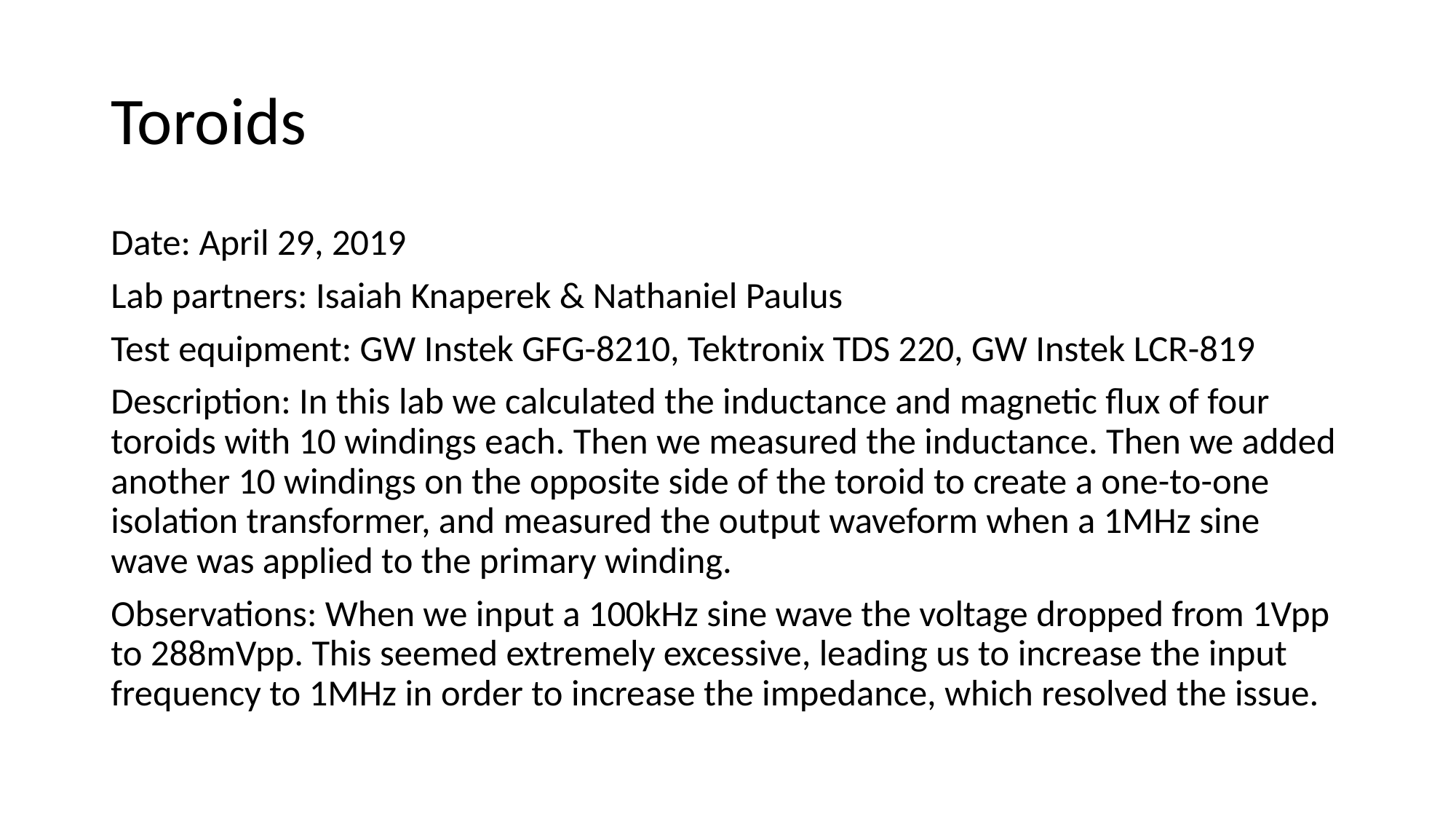

# Toroids
Date: April 29, 2019
Lab partners: Isaiah Knaperek & Nathaniel Paulus
Test equipment: GW Instek GFG-8210, Tektronix TDS 220, GW Instek LCR-819
Description: In this lab we calculated the inductance and magnetic flux of four toroids with 10 windings each. Then we measured the inductance. Then we added another 10 windings on the opposite side of the toroid to create a one-to-one isolation transformer, and measured the output waveform when a 1MHz sine wave was applied to the primary winding.
Observations: When we input a 100kHz sine wave the voltage dropped from 1Vpp to 288mVpp. This seemed extremely excessive, leading us to increase the input frequency to 1MHz in order to increase the impedance, which resolved the issue.